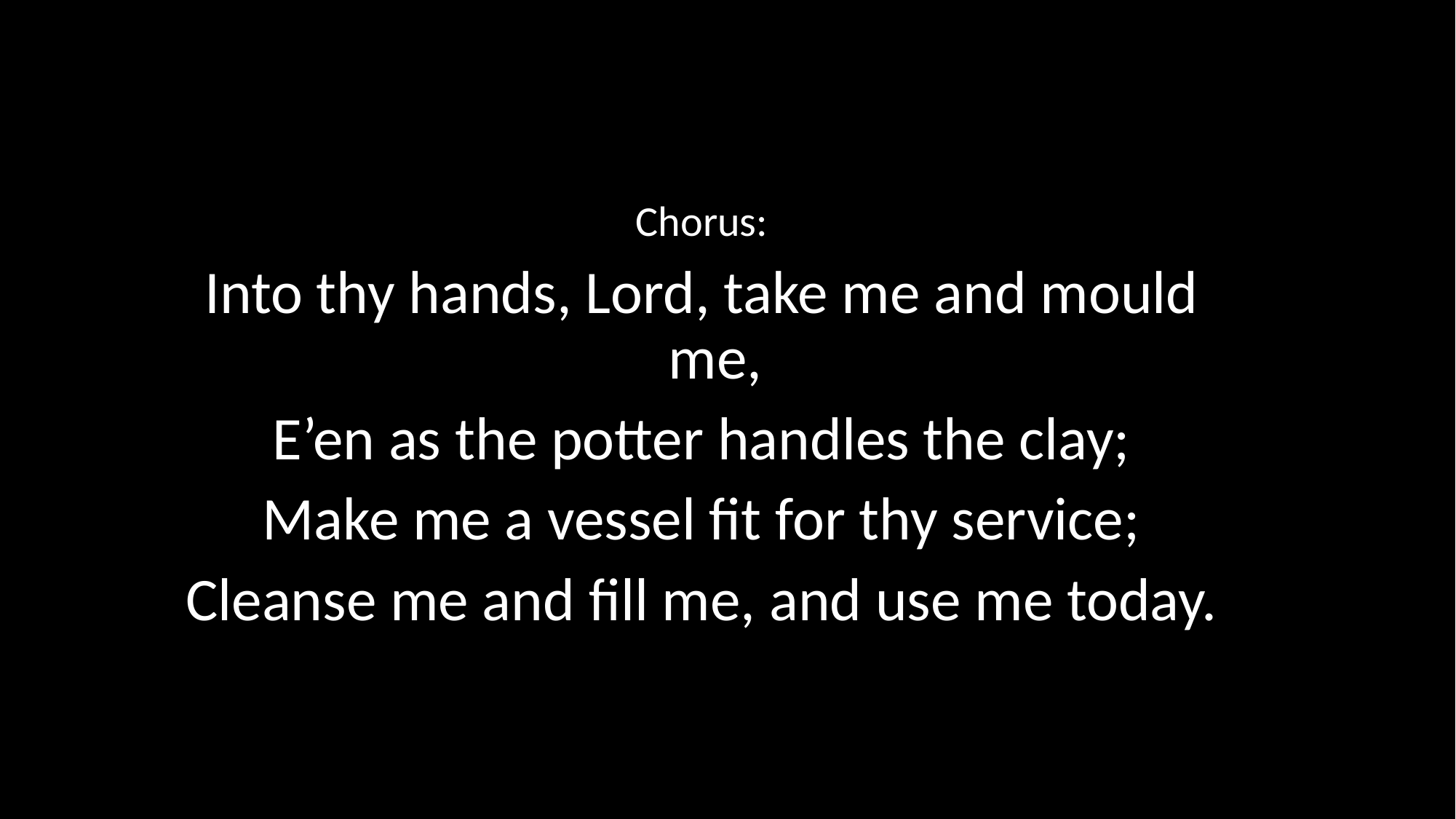

Chorus:
Into thy hands, Lord, take me and mould me,
E’en as the potter handles the clay;
Make me a vessel fit for thy service;
Cleanse me and fill me, and use me today.